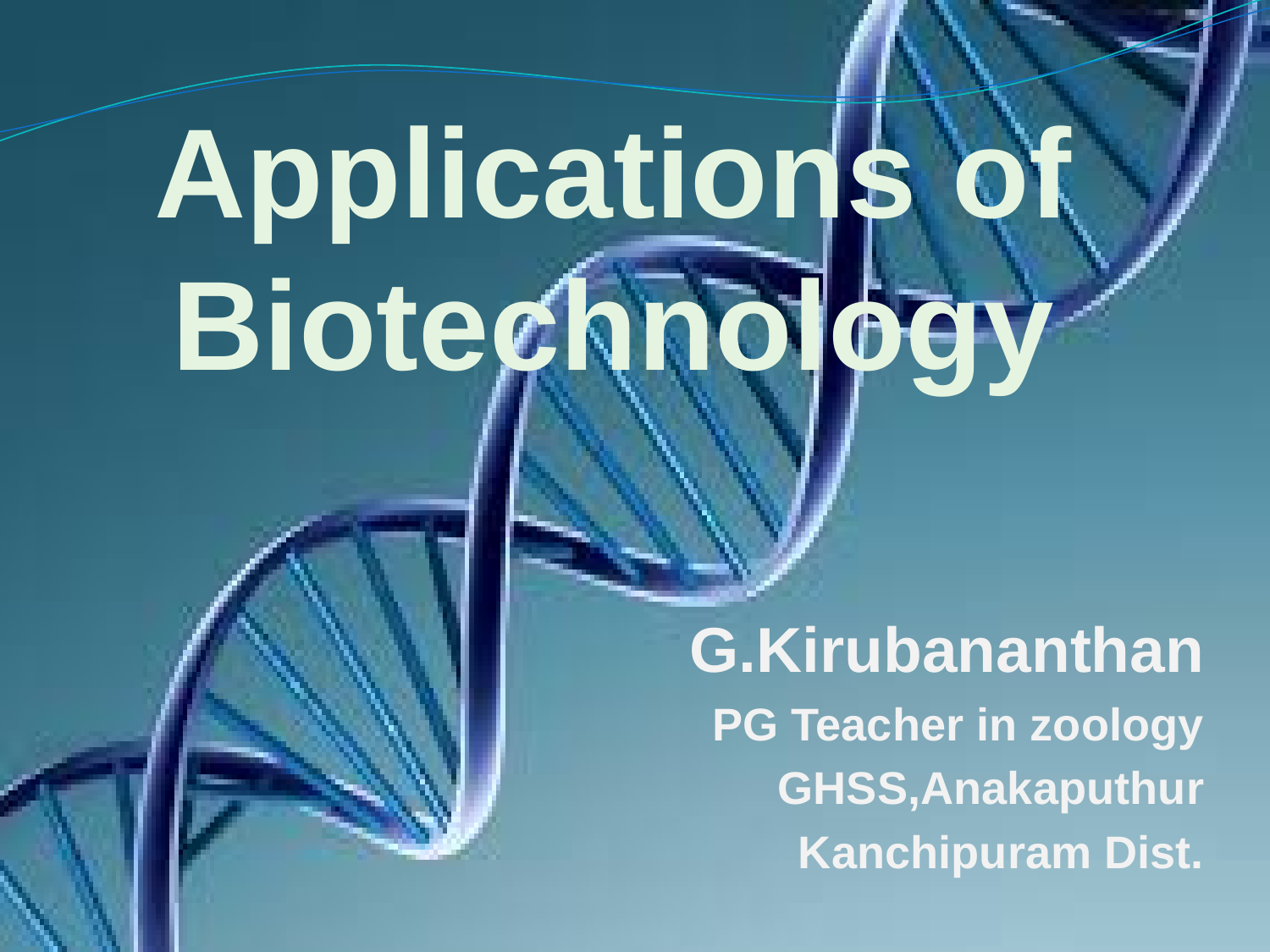

Applications of Biotechnology
G.Kirubananthan
PG Teacher in zoology
GHSS,Anakaputhur
Kanchipuram Dist.